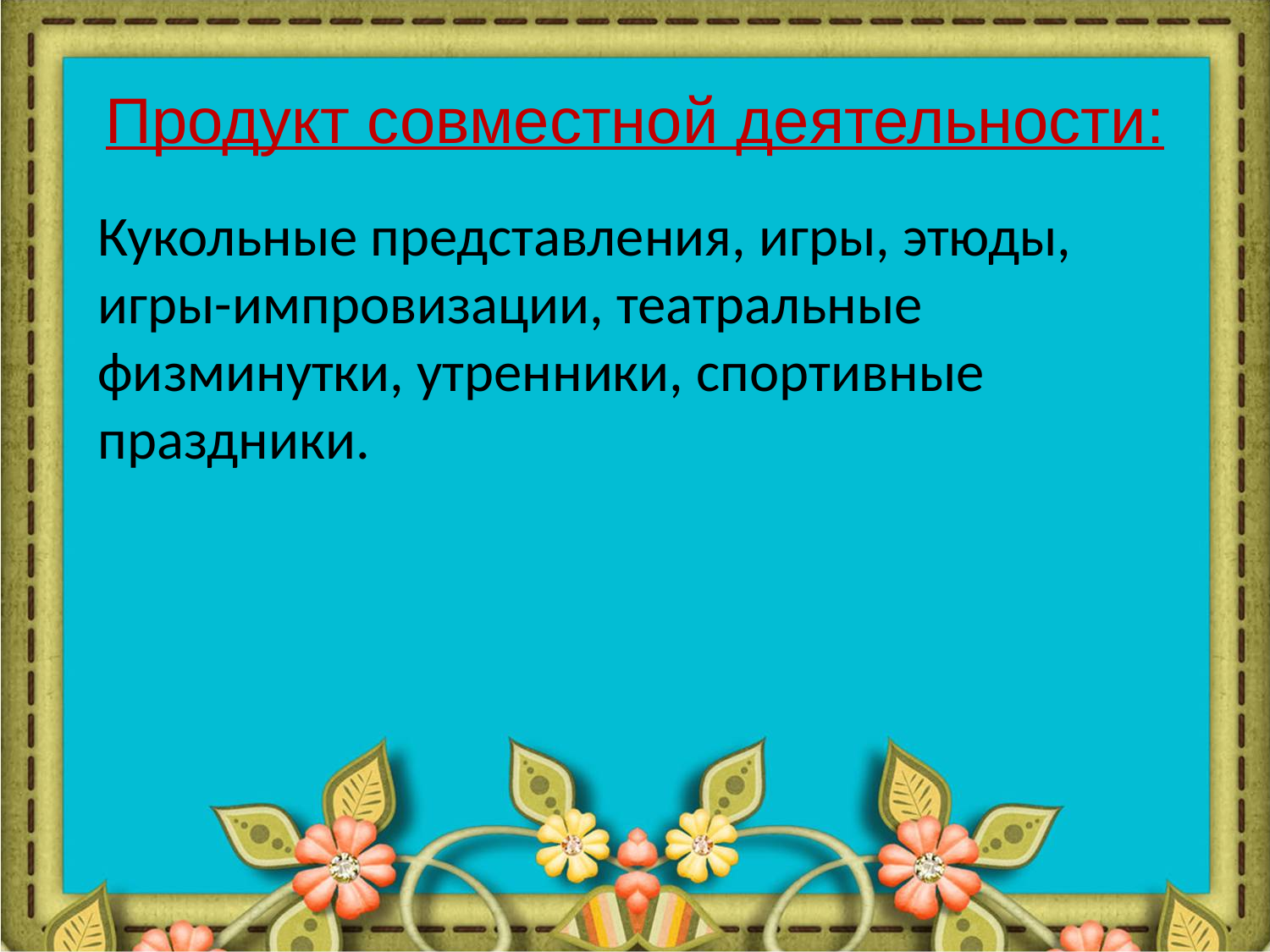

# Продукт совместной деятельности:
Кукольные представления, игры, этюды, игры-импровизации, театральные физминутки, утренники, спортивные праздники.